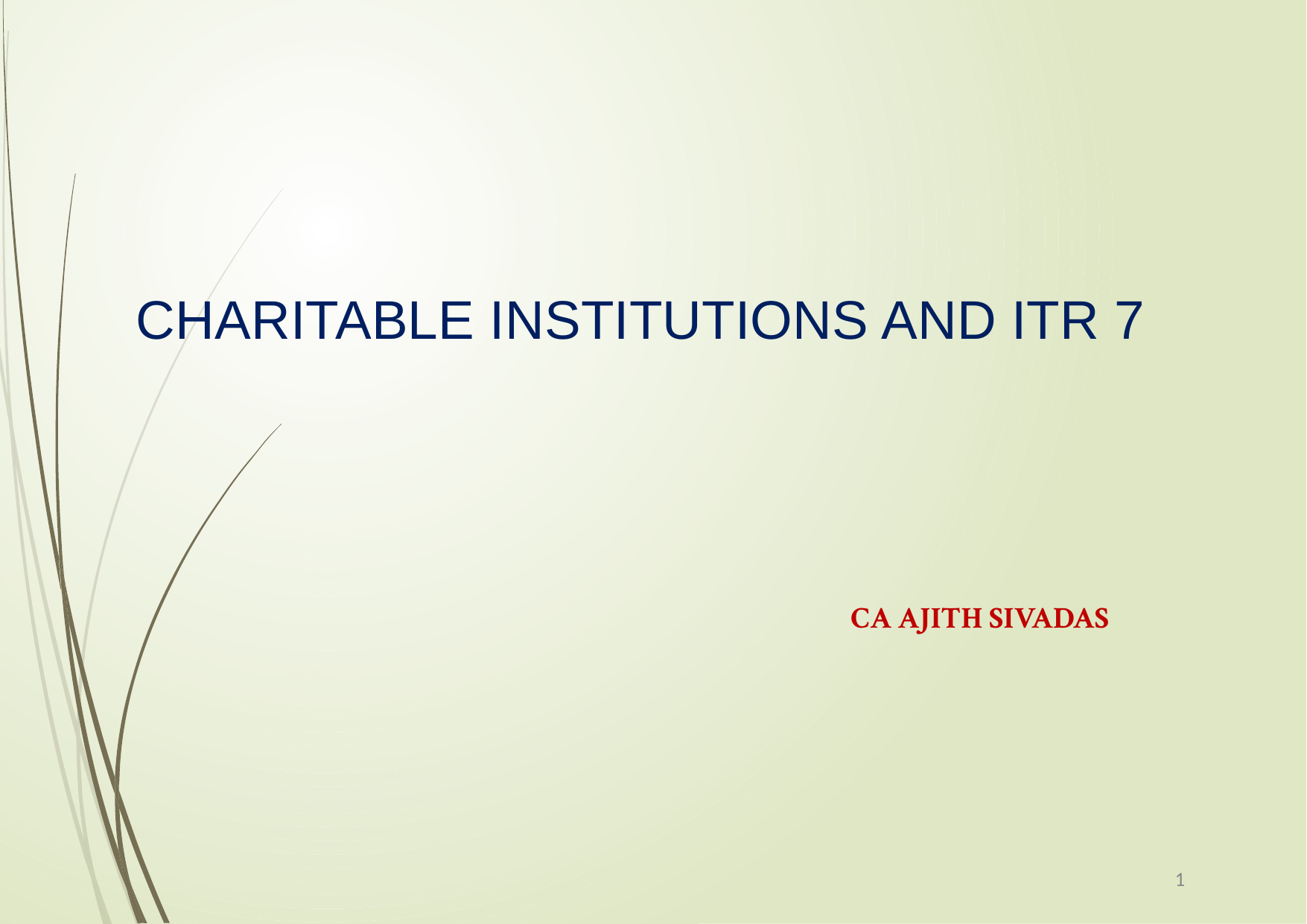

CHARITABLE INSTITUTIONS AND ITR 7
CA AJITH SIVADAS

1